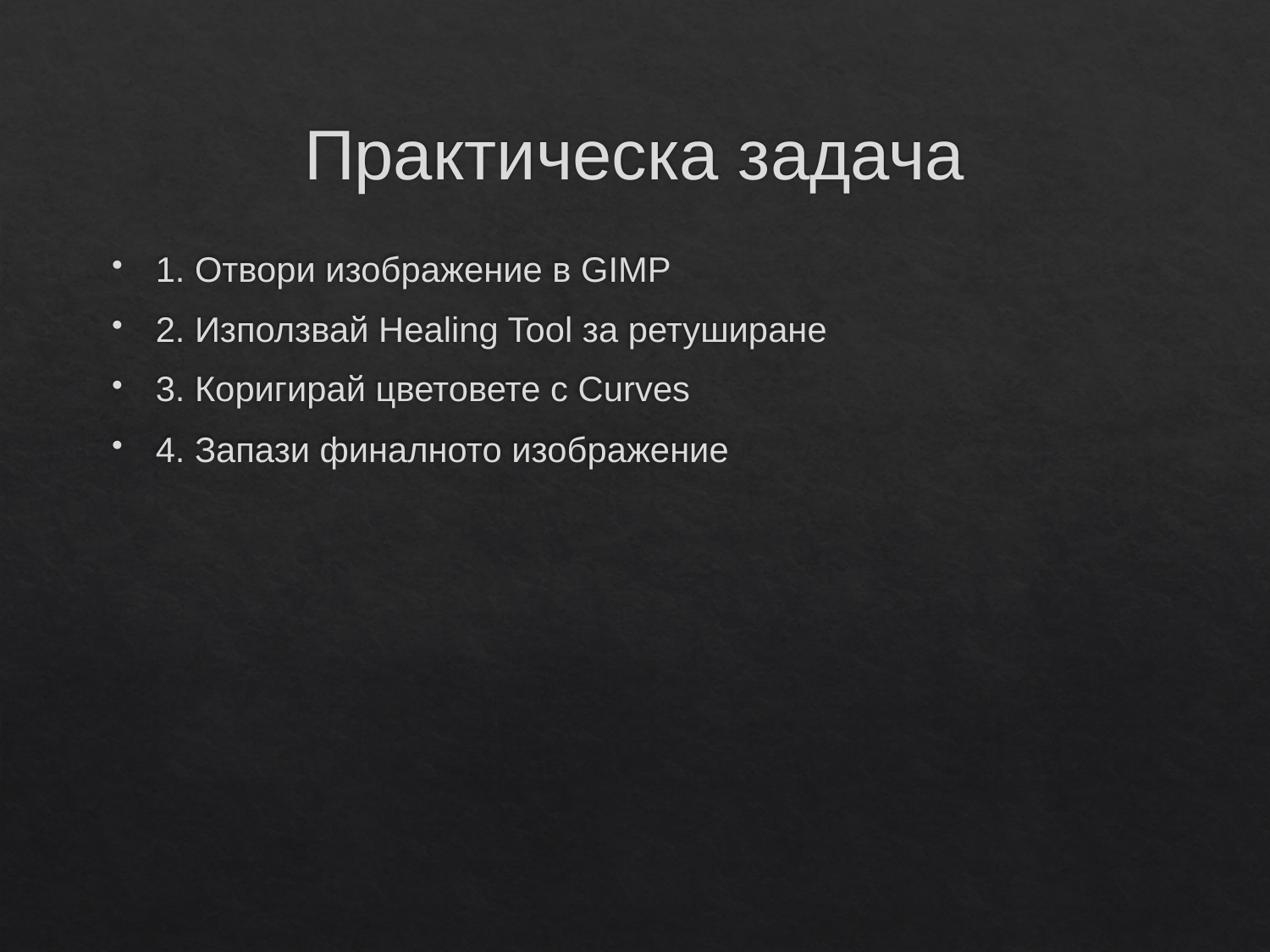

# Практическа задача
1. Отвори изображение в GIMP
2. Използвай Healing Tool за ретуширане
3. Коригирай цветовете с Curves
4. Запази финалното изображение